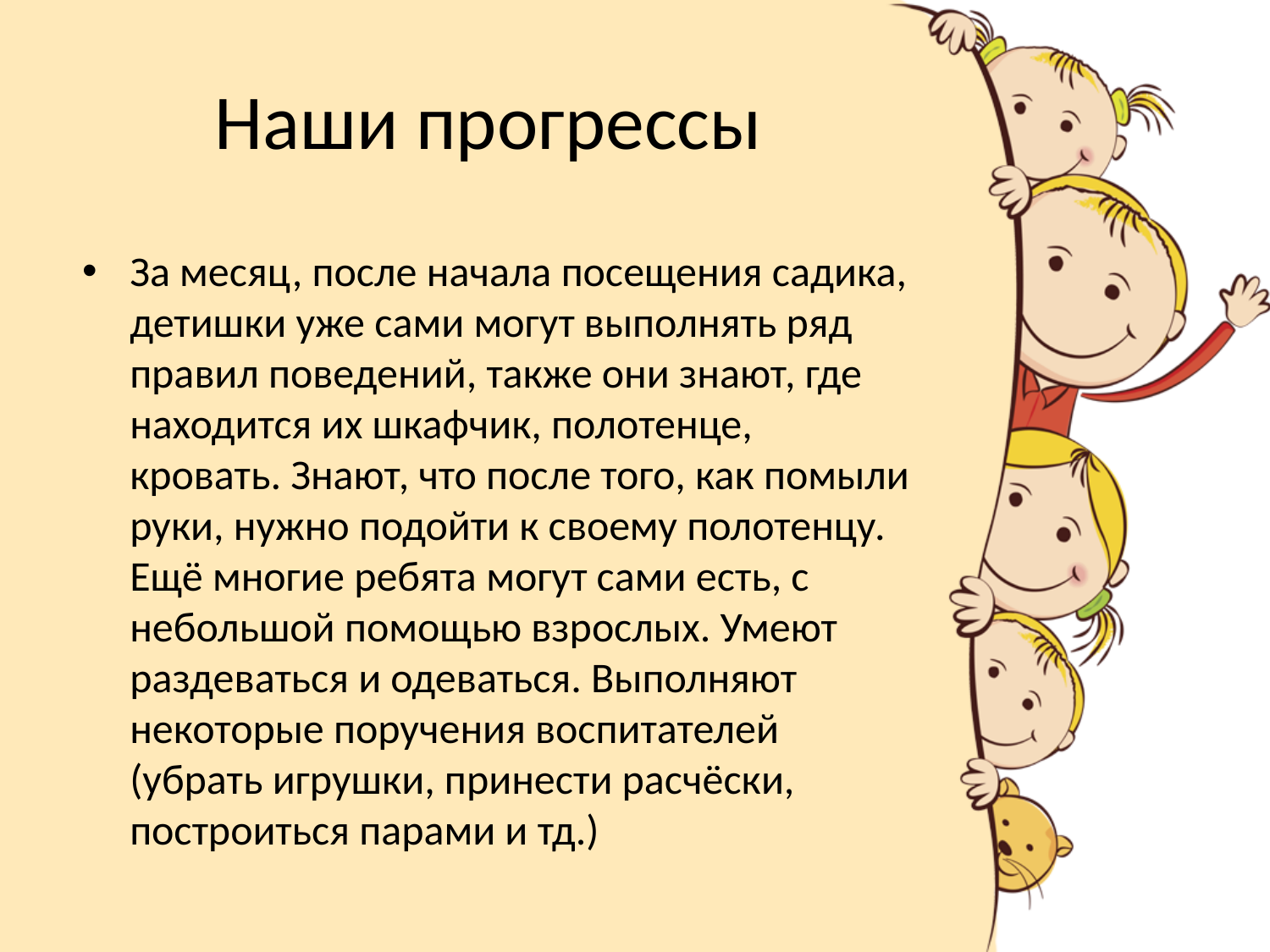

# Наши прогрессы
За месяц, после начала посещения садика, детишки уже сами могут выполнять ряд правил поведений, также они знают, где находится их шкафчик, полотенце, кровать. Знают, что после того, как помыли руки, нужно подойти к своему полотенцу. Ещё многие ребята могут сами есть, с небольшой помощью взрослых. Умеют раздеваться и одеваться. Выполняют некоторые поручения воспитателей (убрать игрушки, принести расчёски, построиться парами и тд.)